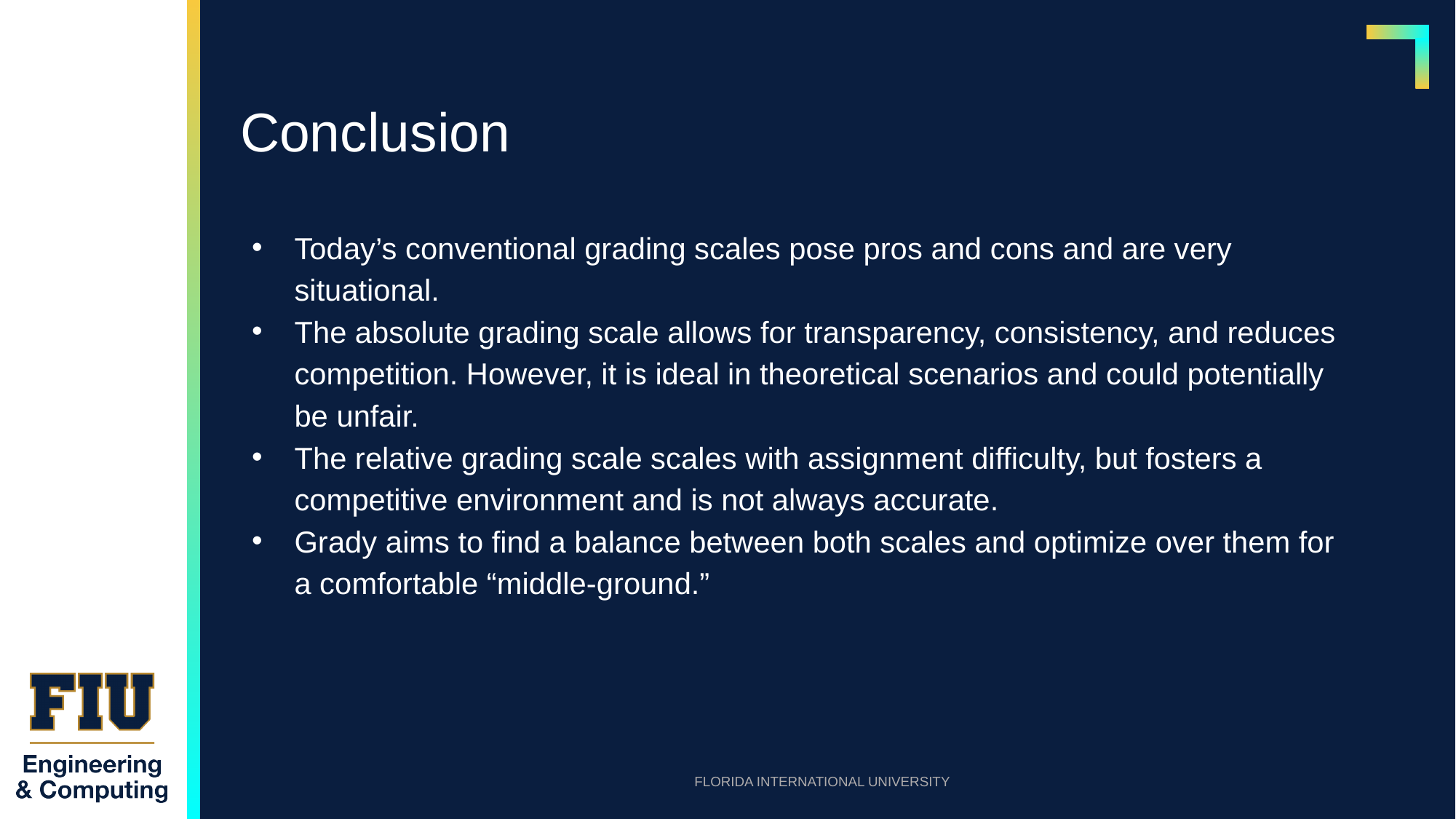

# Conclusion
Today’s conventional grading scales pose pros and cons and are very situational.
The absolute grading scale allows for transparency, consistency, and reduces competition. However, it is ideal in theoretical scenarios and could potentially be unfair.
The relative grading scale scales with assignment difficulty, but fosters a competitive environment and is not always accurate.
Grady aims to find a balance between both scales and optimize over them for a comfortable “middle-ground.”